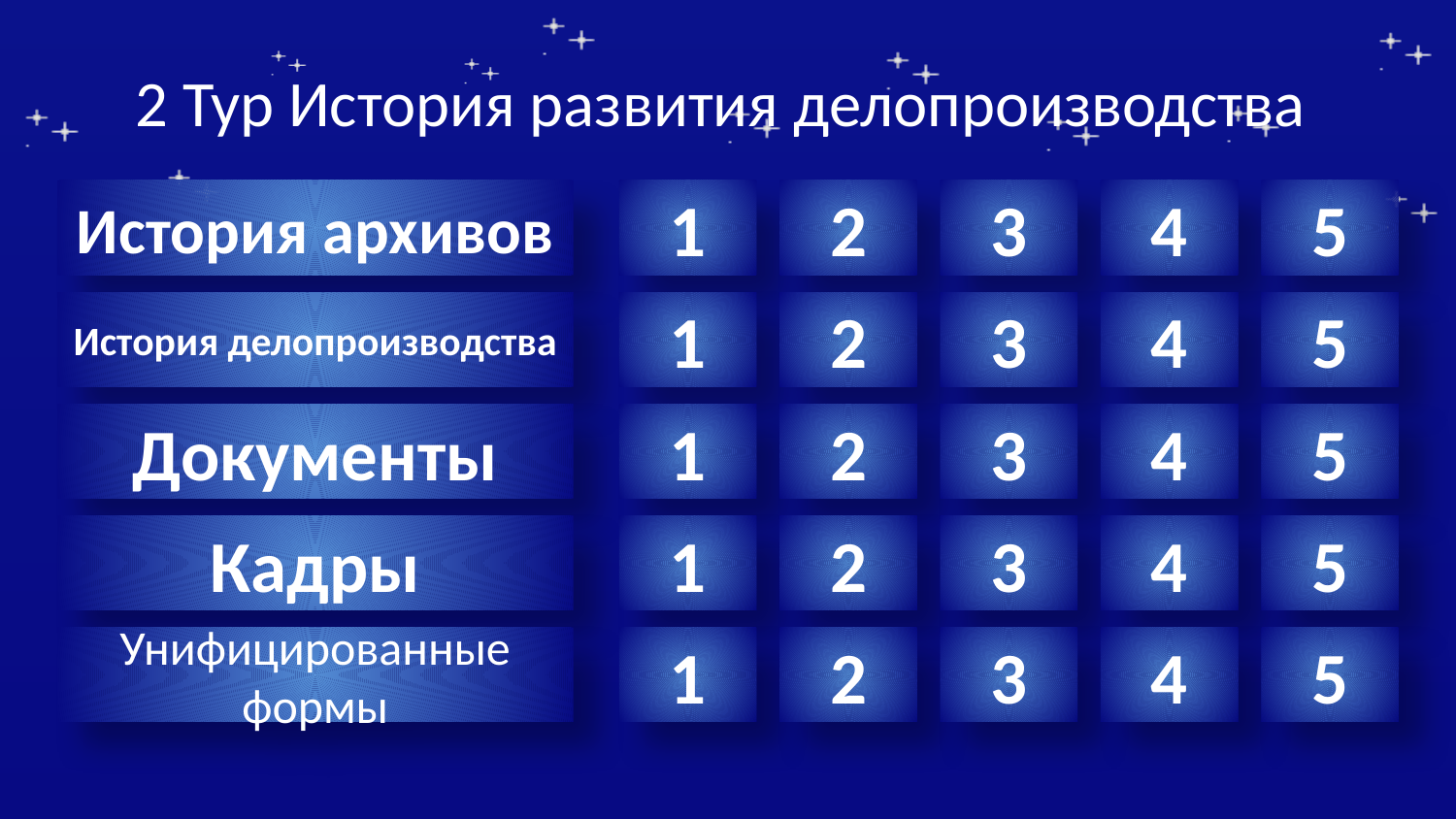

# 2 Тур История развития делопроизводства
История архивов
1
2
3
4
5
История делопроизводства
1
2
3
4
5
Документы
1
2
3
4
5
Кадры
1
2
3
4
5
Унифицированные формы
1
2
3
4
5